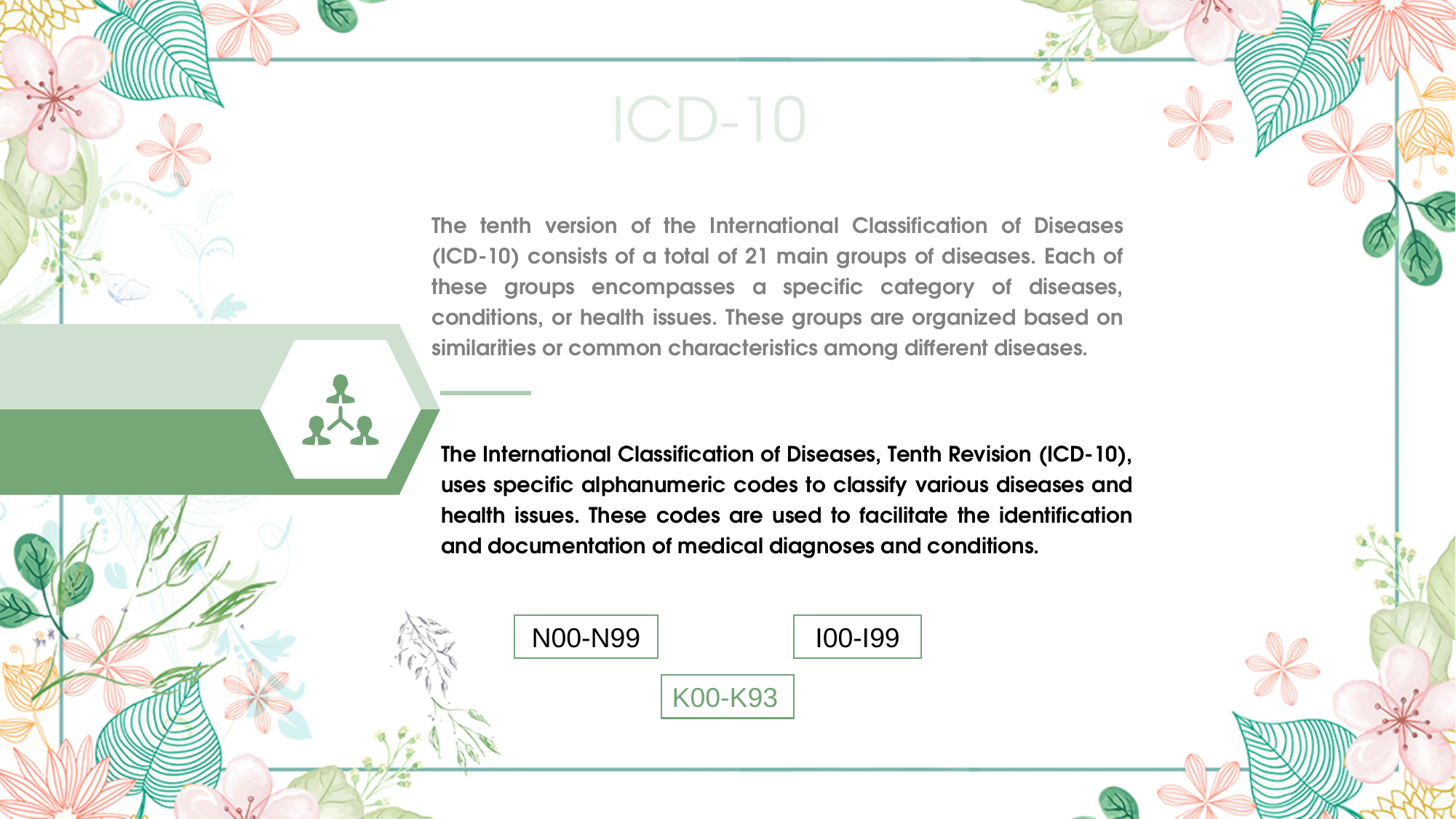

ICD-10
The tenth version of the International Classification of Diseases (ICD-10) consists of a total of 21 main groups of diseases. Each of these groups encompasses a specific category of diseases, conditions, or health issues. These groups are organized based on similarities or common characteristics among different diseases.

The International Classification of Diseases, Tenth Revision (ICD-10), uses specific alphanumeric codes to classify various diseases and health issues. These codes are used to facilitate the identification and documentation of medical diagnoses and conditions.
N00-N99
I00-I99
K00-K93